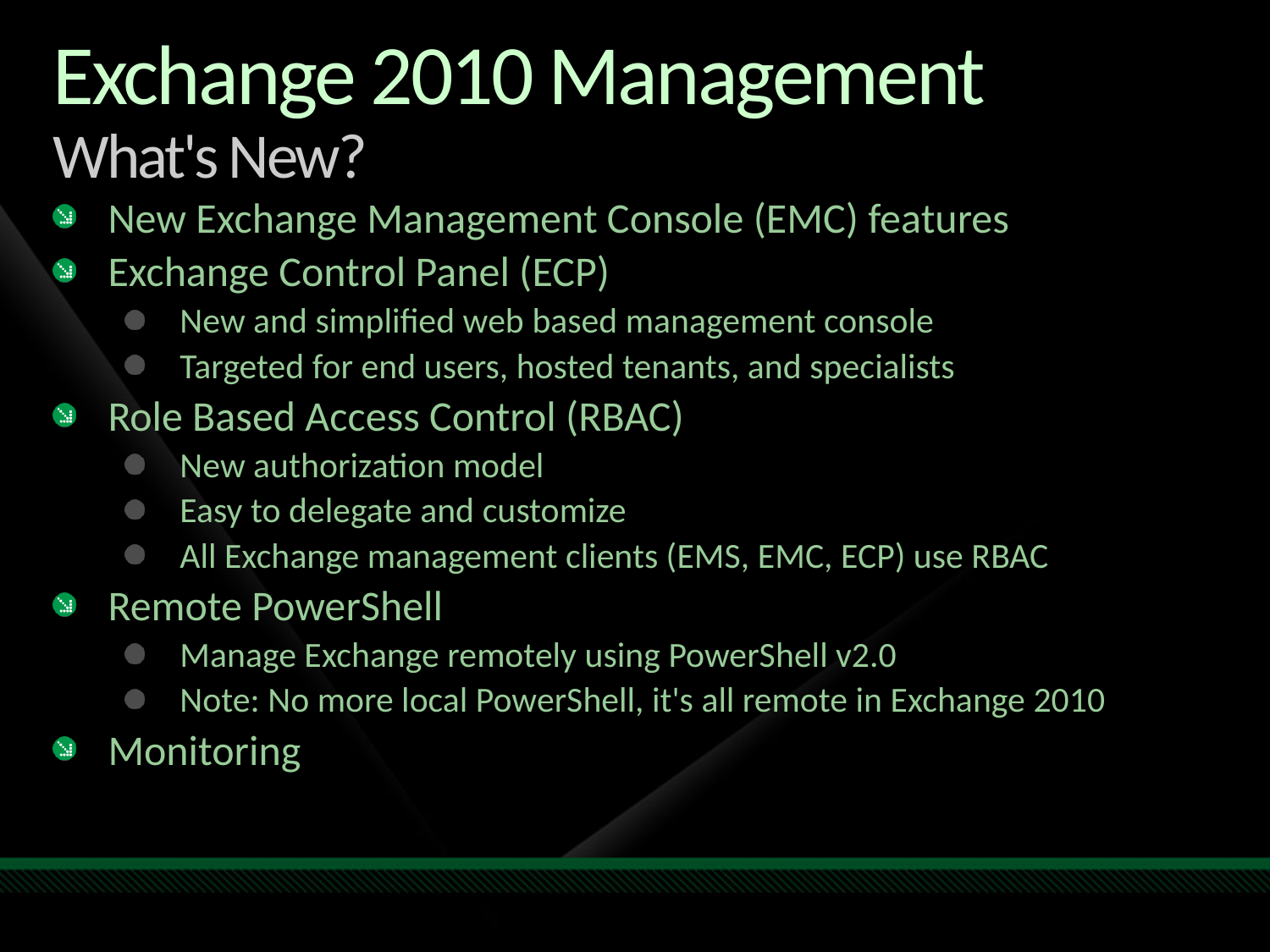

# Exchange 2010 Management What's New?
New Exchange Management Console (EMC) features
Exchange Control Panel (ECP)
New and simplified web based management console
Targeted for end users, hosted tenants, and specialists
Role Based Access Control (RBAC)
New authorization model
Easy to delegate and customize
All Exchange management clients (EMS, EMC, ECP) use RBAC
Remote PowerShell
Manage Exchange remotely using PowerShell v2.0
Note: No more local PowerShell, it's all remote in Exchange 2010
Monitoring